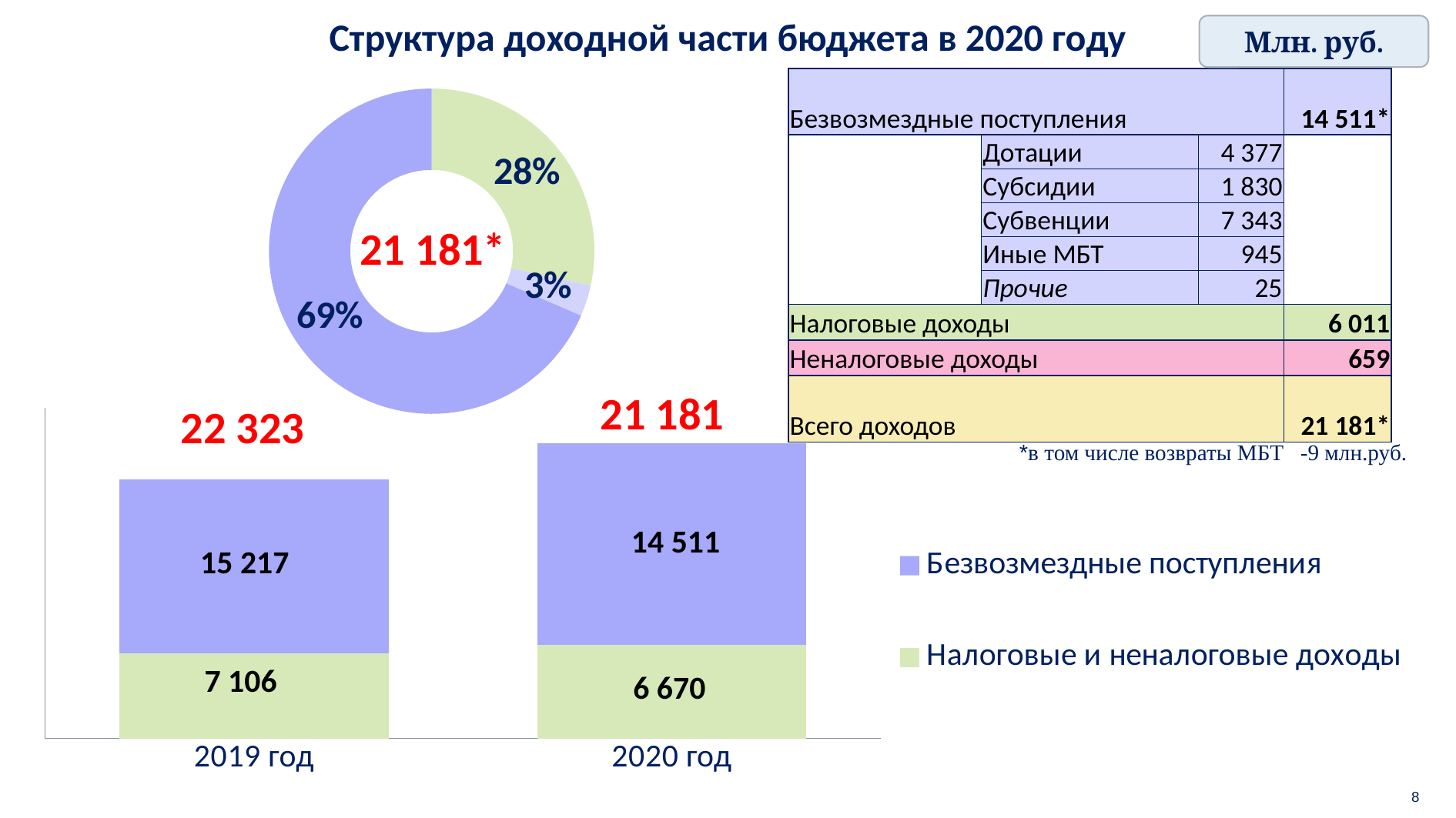

# Структура доходной части бюджета в 2020 году
Млн. руб.

### Chart

| Category | Столбец1 |
|---|---|
| НАЛОГОВЫЕ ДОХОДЫ | 6010439.023809953 |
| НЕНАЛОГОВЫЕ ДОХОДЫ | 659378.60489 |
| БЕЗВОЗМЕЗДНЫЕ ПОСТУПЛЕНИЯ | 14510777.50358 |
| Безвозмездные поступления |  |  | 14 511\* |
| --- | --- | --- | --- |
|  | Дотации | 4 377 |  |
|  | Субсидии | 1 830 |  |
|  | Субвенции | 7 343 |  |
|  | Иные МБТ | 945 |  |
|  | Прочие | 25 |  |
| Налоговые доходы |  |  | 6 011 |
| Неналоговые доходы |  |  | 659 |
| Всего доходов |  |  | 21 181\* |
21 181*
21 181

### Chart

| Category | Налоговые и неналоговые доходы | Безвозмездные поступления |
|---|---|---|
| 2019 год | 6419287.953799999 | 13144125.073359998 |
| 2020 год | 7106667.811910001 | 15216783.141019993 |
*в том числе возвраты МБТ   -9 млн.руб.
14 511
15 217
7 106
6 670
8